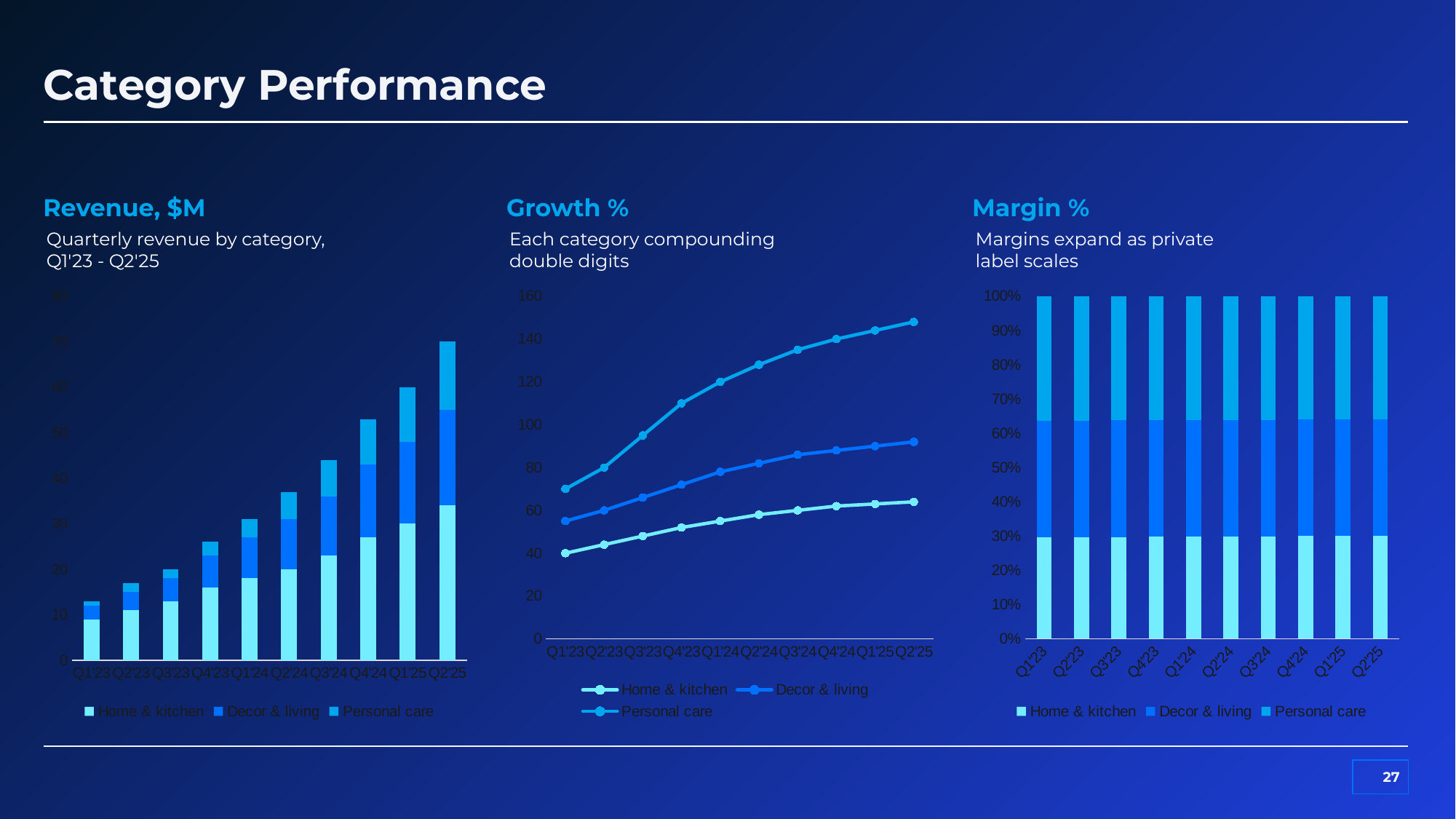

# Category Performance
Revenue, $M
Growth %
Margin %
Quarterly revenue by category,
Q1'23 - Q2'25
Each category compounding
double digits
Margins expand as private
label scales

### Chart

| Category | Home & kitchen | Decor & living | Personal care |
|---|---|---|---|
| Q1'23 | 9.0 | 3.0 | 1.0 |
| Q2'23 | 11.0 | 4.0 | 2.0 |
| Q3'23 | 13.0 | 5.0 | 2.0 |
| Q4'23 | 16.0 | 7.0 | 3.0 |
| Q1'24 | 18.0 | 9.0 | 4.0 |
| Q2'24 | 20.0 | 11.0 | 6.0 |
| Q3'24 | 23.0 | 13.0 | 8.0 |
| Q4'24 | 27.0 | 16.0 | 10.0 |
| Q1'25 | 30.0 | 18.0 | 12.0 |
| Q2'25 | 34.0 | 21.0 | 15.0 |

### Chart

| Category | Home & kitchen | Decor & living | Personal care |
|---|---|---|---|
| Q1'23 | 40.0 | 55.0 | 70.0 |
| Q2'23 | 44.0 | 60.0 | 80.0 |
| Q3'23 | 48.0 | 66.0 | 95.0 |
| Q4'23 | 52.0 | 72.0 | 110.0 |
| Q1'24 | 55.0 | 78.0 | 120.0 |
| Q2'24 | 58.0 | 82.0 | 128.0 |
| Q3'24 | 60.0 | 86.0 | 135.0 |
| Q4'24 | 62.0 | 88.0 | 140.0 |
| Q1'25 | 63.0 | 90.0 | 144.0 |
| Q2'25 | 64.0 | 92.0 | 148.0 |

### Chart

| Category | Home & kitchen | Decor & living | Personal care |
|---|---|---|---|
| Q1'23 | 52.0 | 60.0 | 64.0 |
| Q2'23 | 53.0 | 61.0 | 65.0 |
| Q3'23 | 54.0 | 62.0 | 66.0 |
| Q4'23 | 55.0 | 63.0 | 67.0 |
| Q1'24 | 56.0 | 64.0 | 68.0 |
| Q2'24 | 57.0 | 65.0 | 69.0 |
| Q3'24 | 58.0 | 66.0 | 70.0 |
| Q4'24 | 59.0 | 67.0 | 71.0 |
| Q1'25 | 60.0 | 68.0 | 72.0 |
| Q2'25 | 61.0 | 69.0 | 73.0 |
27